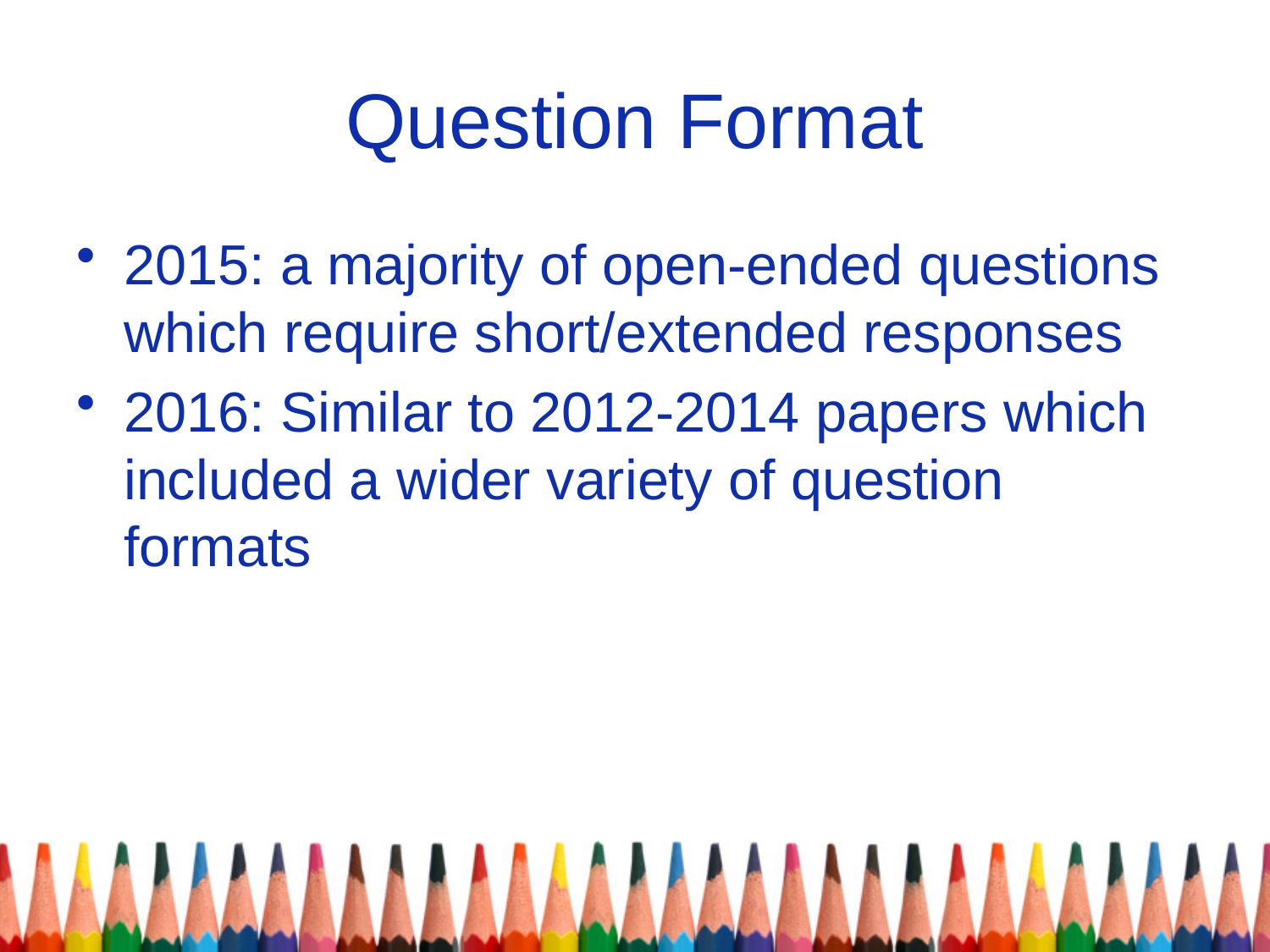

# Question Format
2015: a majority of open-ended questions which require short/extended responses
2016: Similar to 2012-2014 papers which included a wider variety of question formats